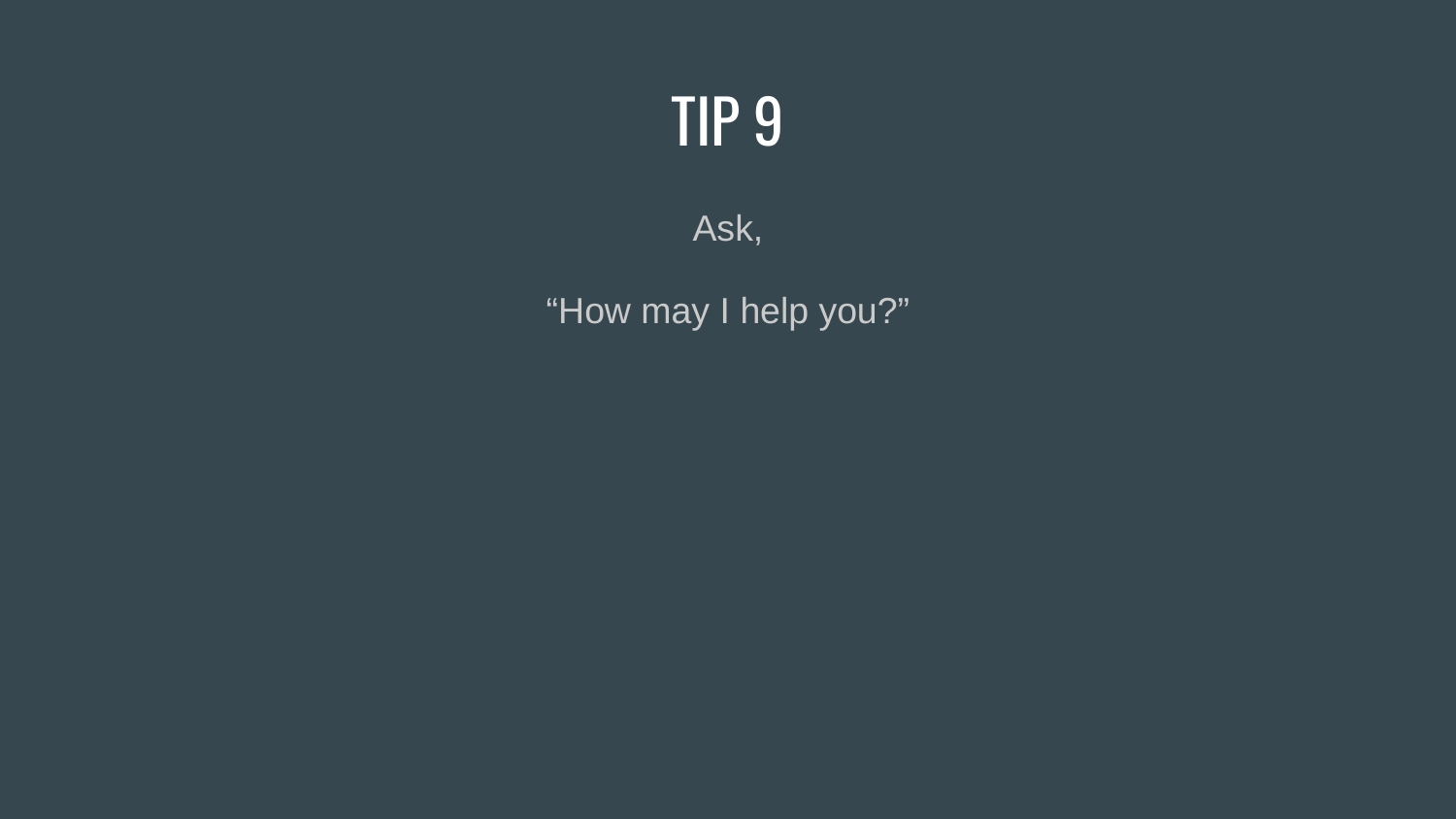

# TIP 9
Ask,
“How may I help you?”